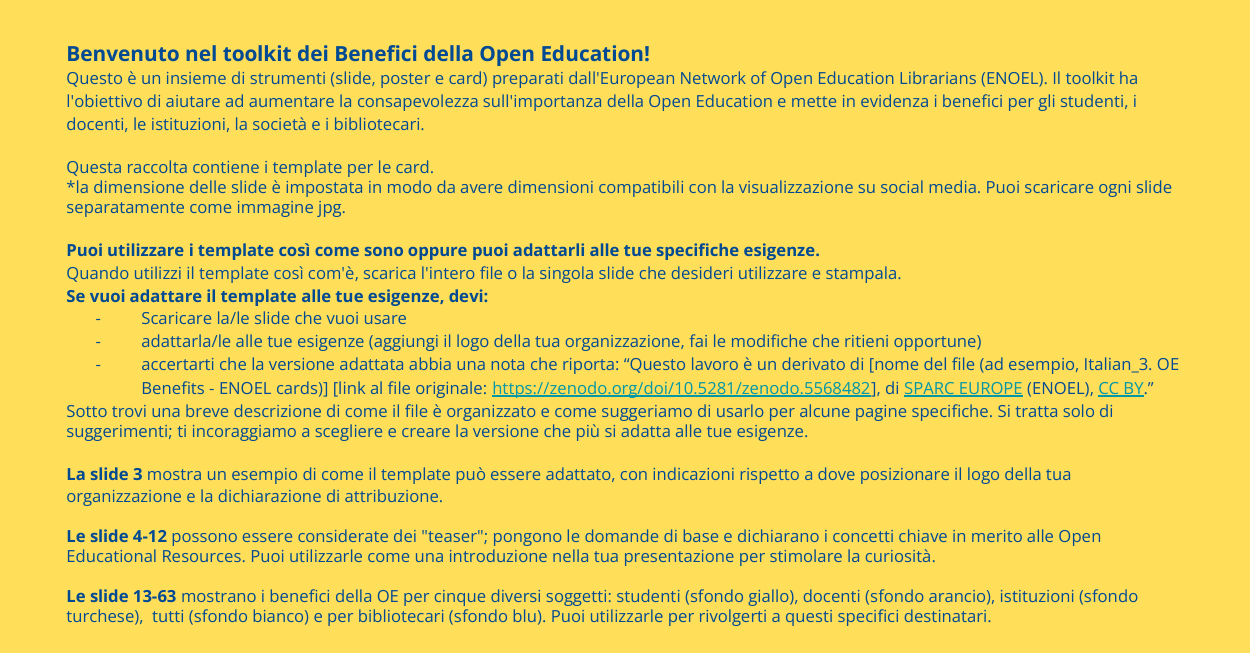

Benvenuto nel toolkit dei Benefici della Open Education!
Questo è un insieme di strumenti (slide, poster e card) preparati dall'European Network of Open Education Librarians (ENOEL). Il toolkit ha l'obiettivo di aiutare ad aumentare la consapevolezza sull'importanza della Open Education e mette in evidenza i benefici per gli studenti, i docenti, le istituzioni, la società e i bibliotecari.

Questa raccolta contiene i template per le card.
*la dimensione delle slide è impostata in modo da avere dimensioni compatibili con la visualizzazione su social media. Puoi scaricare ogni slide separatamente come immagine jpg.

Puoi utilizzare i template così come sono oppure puoi adattarli alle tue specifiche esigenze.
Quando utilizzi il template così com'è, scarica l'intero file o la singola slide che desideri utilizzare e stampala.
Se vuoi adattare il template alle tue esigenze, devi:
Scaricare la/le slide che vuoi usare
adattarla/le alle tue esigenze (aggiungi il logo della tua organizzazione, fai le modifiche che ritieni opportune)
accertarti che la versione adattata abbia una nota che riporta: “Questo lavoro è un derivato di [nome del file (ad esempio, Italian_3. OE Benefits - ENOEL cards)] [link al file originale: https://zenodo.org/doi/10.5281/zenodo.5568482], di SPARC EUROPE (ENOEL), CC BY.”
Sotto trovi una breve descrizione di come il file è organizzato e come suggeriamo di usarlo per alcune pagine specifiche. Si tratta solo di suggerimenti; ti incoraggiamo a scegliere e creare la versione che più si adatta alle tue esigenze.

La slide 3 mostra un esempio di come il template può essere adattato, con indicazioni rispetto a dove posizionare il logo della tua organizzazione e la dichiarazione di attribuzione.

Le slide 4-12 possono essere considerate dei "teaser"; pongono le domande di base e dichiarano i concetti chiave in merito alle Open Educational Resources. Puoi utilizzarle come una introduzione nella tua presentazione per stimolare la curiosità.

Le slide 13-63 mostrano i benefici della OE per cinque diversi soggetti: studenti (sfondo giallo), docenti (sfondo arancio), istituzioni (sfondo turchese),  tutti (sfondo bianco) e per bibliotecari (sfondo blu). Puoi utilizzarle per rivolgerti a questi specifici destinatari.